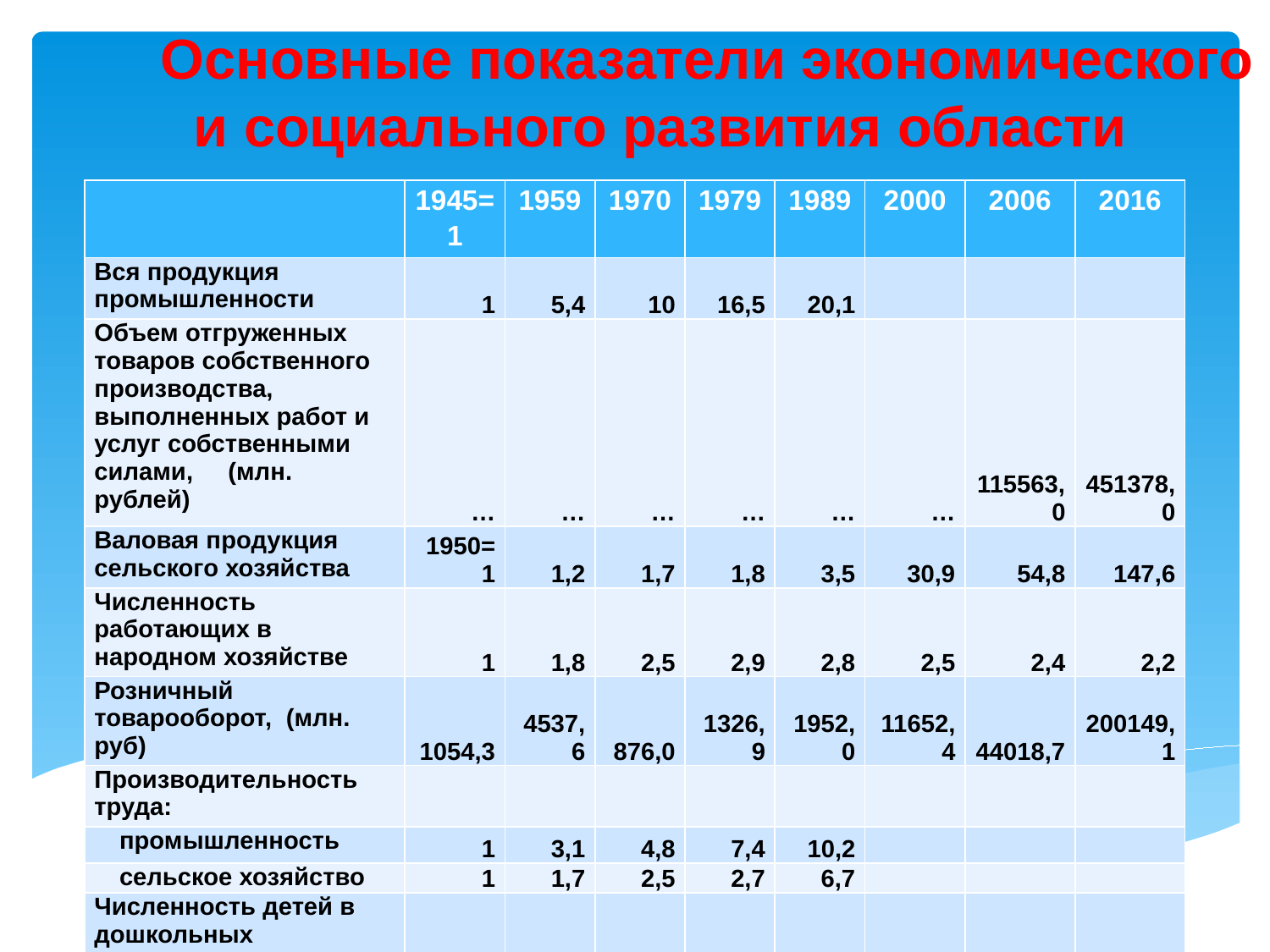

Основные показатели экономического и социального развития области
|  | 1945=1 | 1959 | 1970 | 1979 | 1989 | 2000 | 2006 | 2016 |
| --- | --- | --- | --- | --- | --- | --- | --- | --- |
| Вся продукция промышленности | 1 | 5,4 | 10 | 16,5 | 20,1 |  |  |  |
| Объем отгруженных товаров собственного производства, выполненных работ и услуг собственными силами, (млн. рублей) | … | … | … | … | … | … | 115563,0 | 451378,0 |
| Валовая продукция сельского хозяйства | 1950=1 | 1,2 | 1,7 | 1,8 | 3,5 | 30,9 | 54,8 | 147,6 |
| Численность работающих в народном хозяйстве | 1 | 1,8 | 2,5 | 2,9 | 2,8 | 2,5 | 2,4 | 2,2 |
| Розничный товарооборот, (млн. руб) | 1054,3 | 4537,6 | 876,0 | 1326,9 | 1952,0 | 11652,4 | 44018,7 | 200149,1 |
| Производительность труда: |  |  |  |  |  |  |  |  |
| промышленность | 1 | 3,1 | 4,8 | 7,4 | 10,2 |  |  |  |
| сельское хозяйство | 1 | 1,7 | 2,5 | 2,7 | 6,7 |  |  |  |
| Численность детей в дошкольных учреждениях | 1 | 1,4 | 3,0 | 4,3 | 5,3 | 2,5 | 2,7 | 3,6 |
| Численность учащихся в школах | 1 | 1,0 | 1,3 | 0,9 | 1,0 | 1,0 | 0,7 | 0,7 |